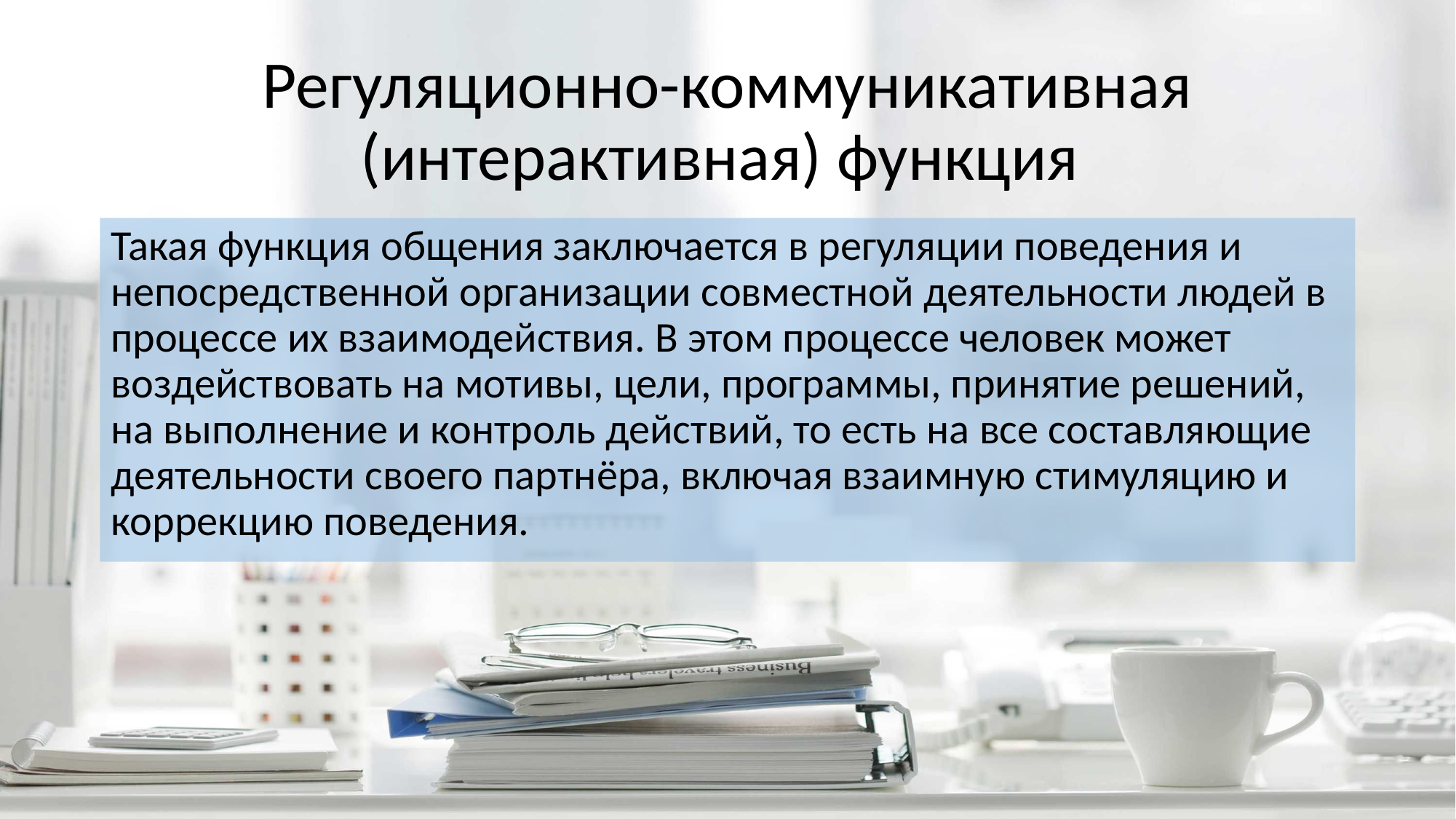

# Регуляционно-коммуникативная (интерактивная) функция
Такая функция общения заключается в регуляции поведения и непосредственной организации совместной деятельности людей в процессе их взаимодействия. В этом процессе человек может воздействовать на мотивы, цели, программы, принятие решений, на выполнение и контроль действий, то есть на все составляющие деятельности своего партнёра, включая взаимную стимуляцию и коррекцию поведения.